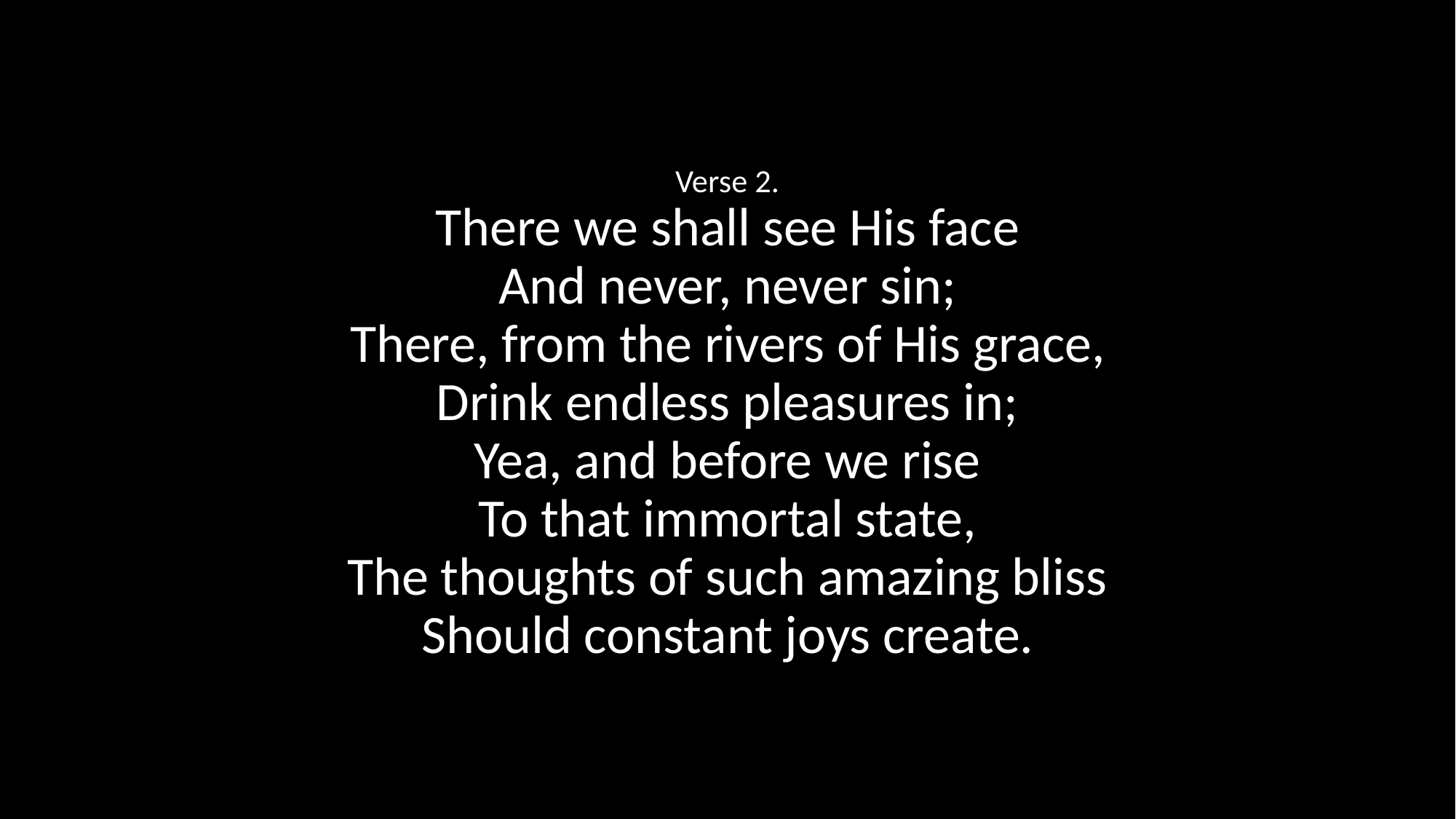

Verse 2.
There we shall see His face
And never, never sin;
There, from the rivers of His grace,
Drink endless pleasures in;
Yea, and before we rise
To that immortal state,
The thoughts of such amazing bliss
Should constant joys create.